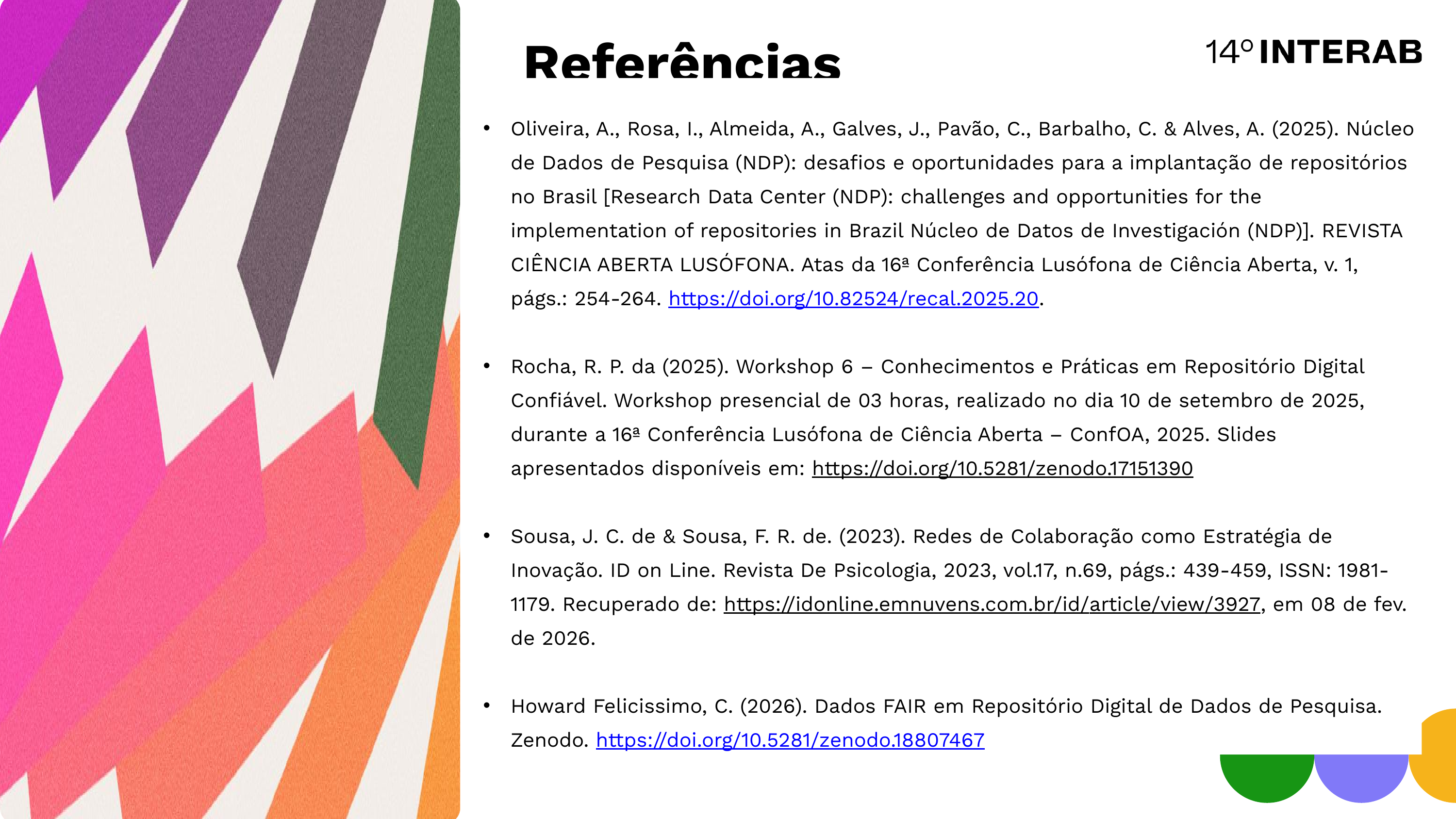

Referências

Oliveira, A., Rosa, I., Almeida, A., Galves, J., Pavão, C., Barbalho, C. & Alves, A. (2025). Núcleo de Dados de Pesquisa (NDP): desafios e oportunidades para a implantação de repositórios no Brasil [Research Data Center (NDP): challenges and opportunities for the implementation of repositories in Brazil Núcleo de Datos de Investigación (NDP)]. REVISTA CIÊNCIA ABERTA LUSÓFONA. Atas da 16ª Conferência Lusófona de Ciência Aberta, v. 1, págs.: 254-264. https://doi.org/10.82524/recal.2025.20.

Rocha, R. P. da (2025). Workshop 6 – Conhecimentos e Práticas em Repositório Digital Confiável. Workshop presencial de 03 horas, realizado no dia 10 de setembro de 2025, durante a 16ª Conferência Lusófona de Ciência Aberta – ConfOA, 2025. Slides apresentados disponíveis em: https://doi.org/10.5281/zenodo.17151390

Sousa, J. C. de & Sousa, F. R. de. (2023). Redes de Colaboração como Estratégia de Inovação. ID on Line. Revista De Psicologia, 2023, vol.17, n.69, págs.: 439-459, ISSN: 1981-1179. Recuperado de: https://idonline.emnuvens.com.br/id/article/view/3927, em 08 de fev. de 2026.

Howard Felicissimo, C. (2026). Dados FAIR em Repositório Digital de Dados de Pesquisa. Zenodo. https://doi.org/10.5281/zenodo.18807467